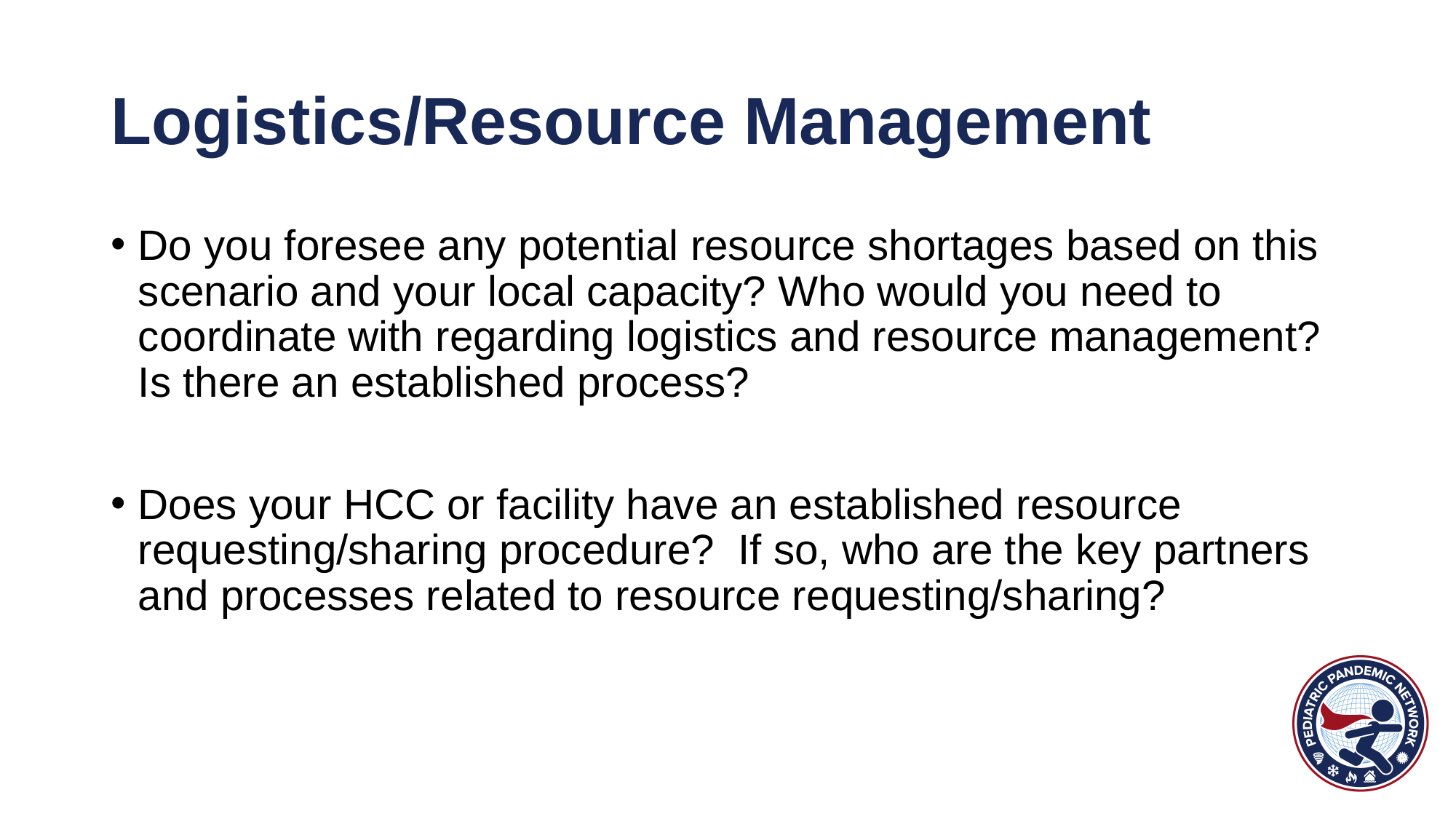

# Logistics/Resource Management
Do you foresee any potential resource shortages based on this scenario and your local capacity? Who would you need to coordinate with regarding logistics and resource management? Is there an established process?

Does your HCC or facility have an established resource requesting/sharing procedure?  If so, who are the key partners and processes related to resource requesting/sharing?